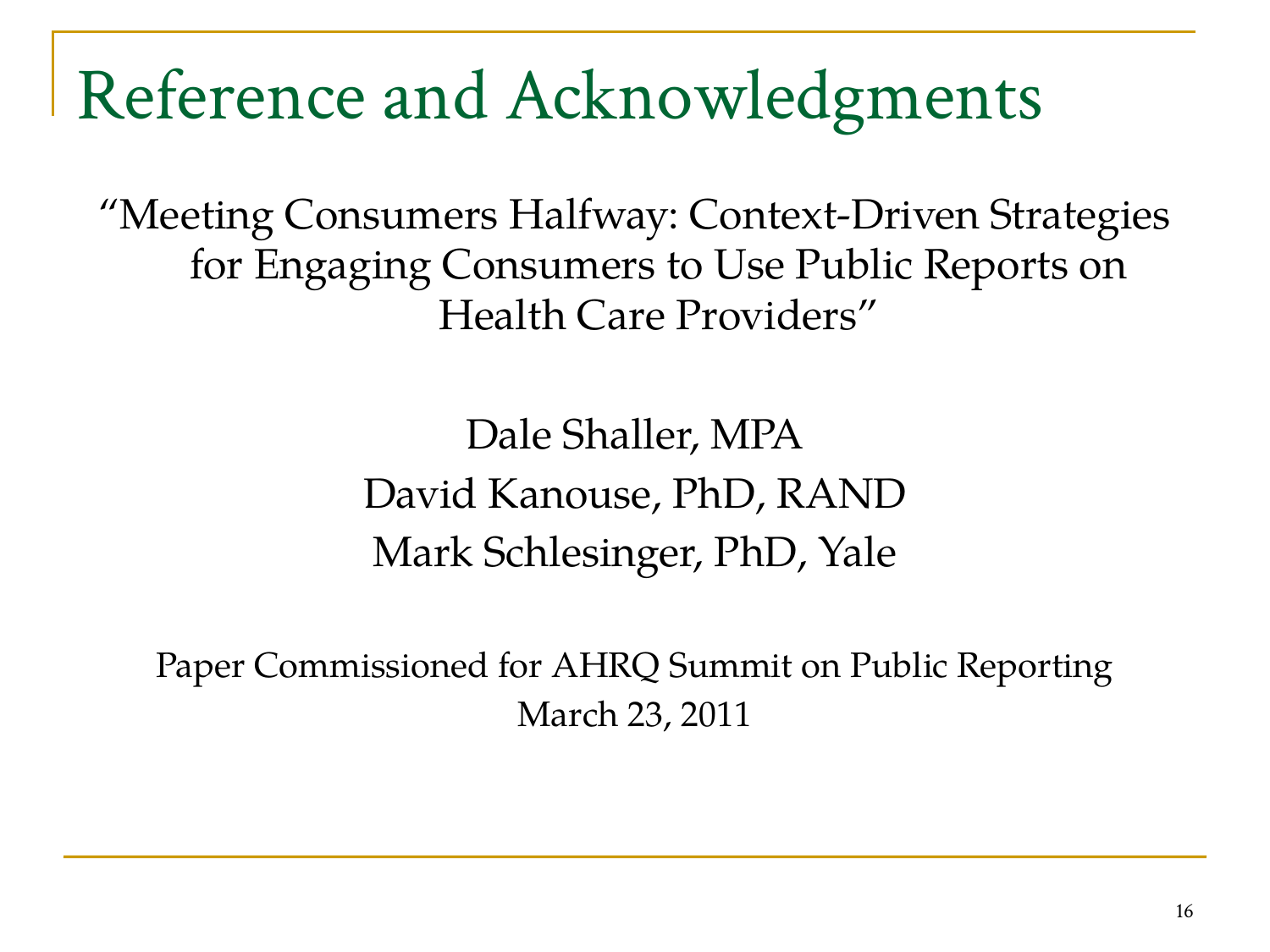

# Reference and Acknowledgments
“Meeting Consumers Halfway: Context-Driven Strategies for Engaging Consumers to Use Public Reports on Health Care Providers”

Dale Shaller, MPA
David Kanouse, PhD, RAND
Mark Schlesinger, PhD, Yale

Paper Commissioned for AHRQ Summit on Public Reporting
March 23, 2011
16